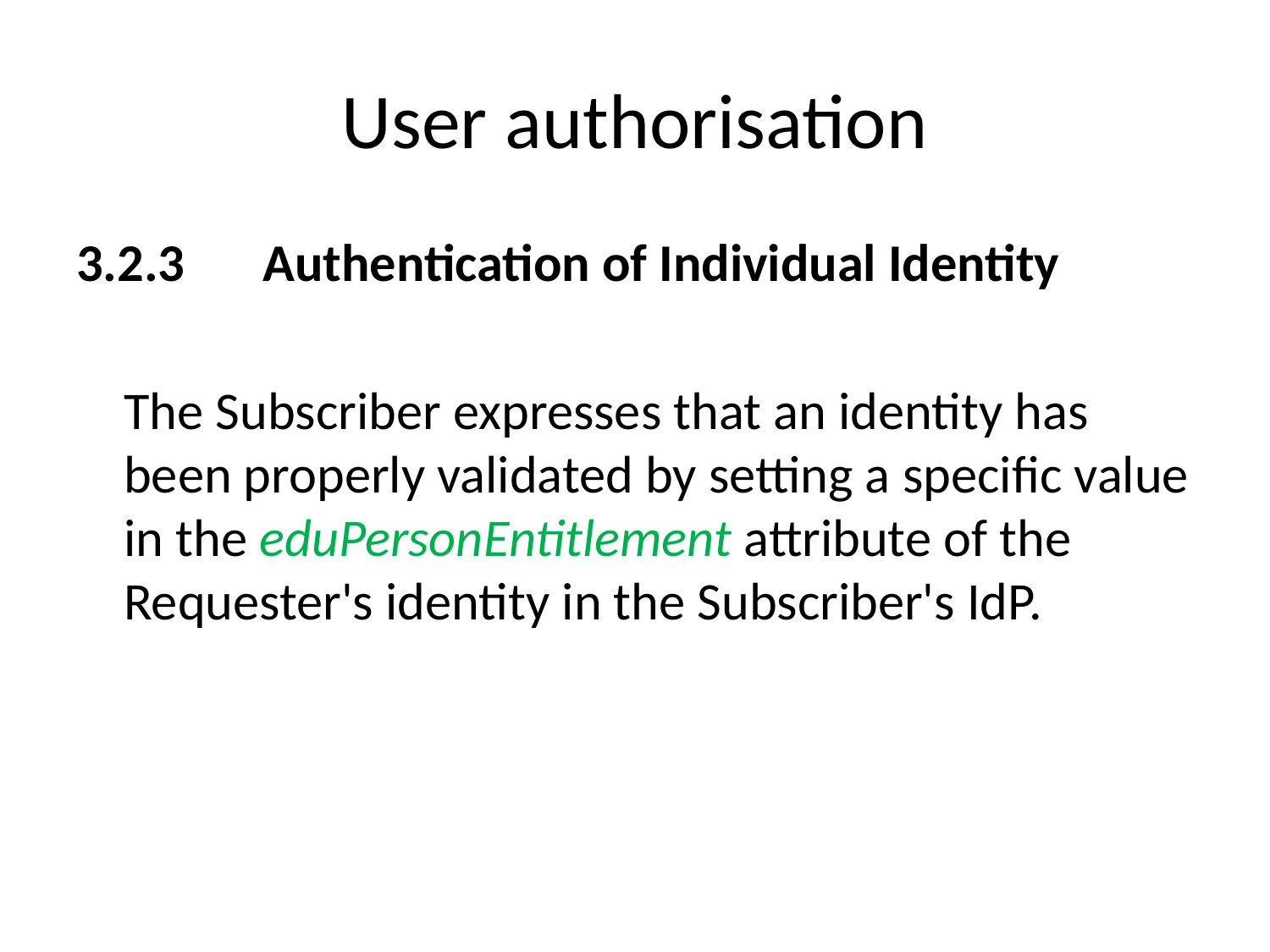

# User authorisation
3.2.3	 Authentication of Individual Identity

	The Subscriber expresses that an identity has been properly validated by setting a specific value in the eduPersonEntitlement attribute of the Requester's identity in the Subscriber's IdP.